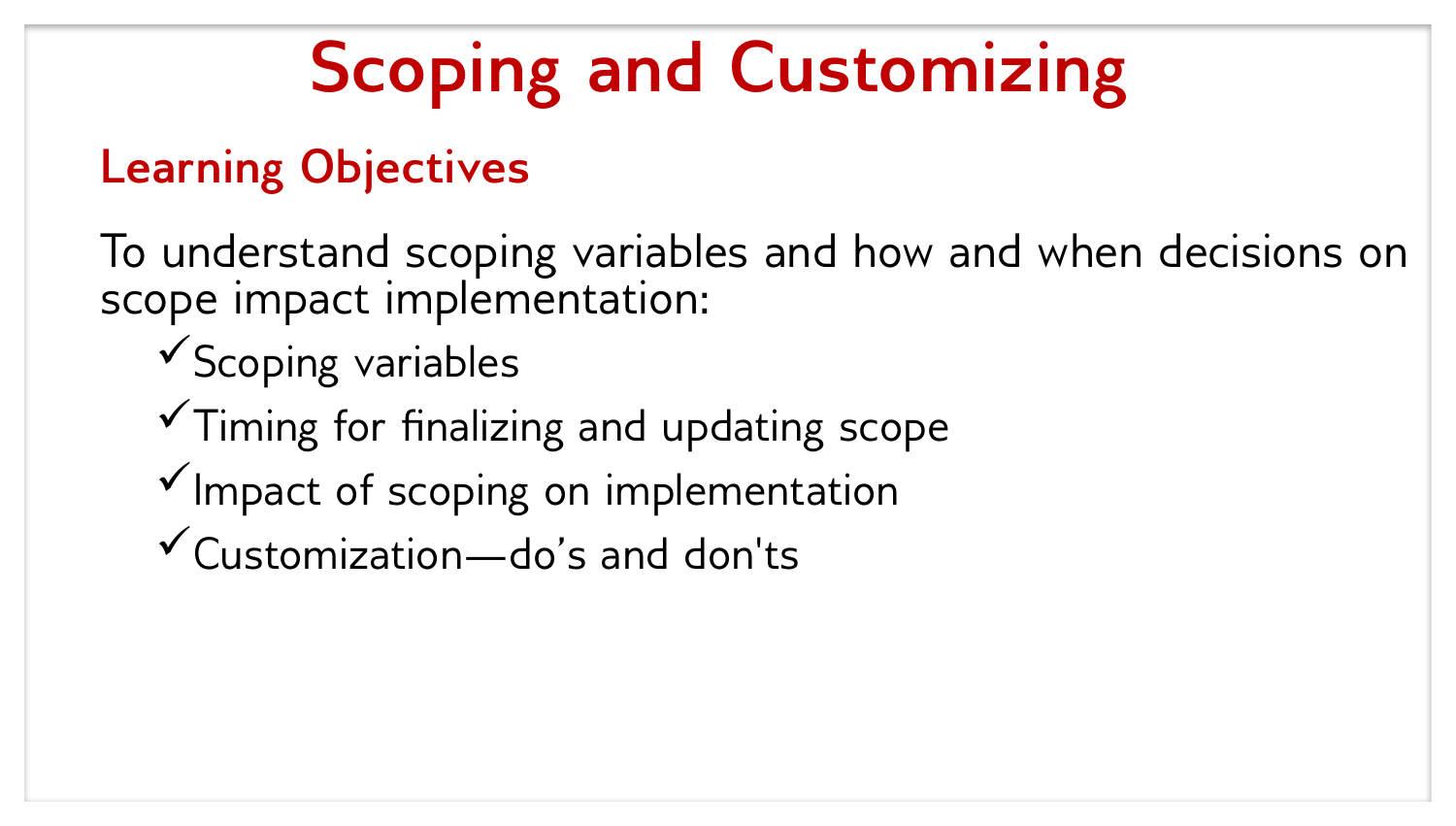

# Scoping and Customizing
Learning Objectives

To understand scoping variables and how and when decisions on scope impact implementation:
Scoping variables
Timing for finalizing and updating scope
Impact of scoping on implementation
Customization—do’s and don'ts